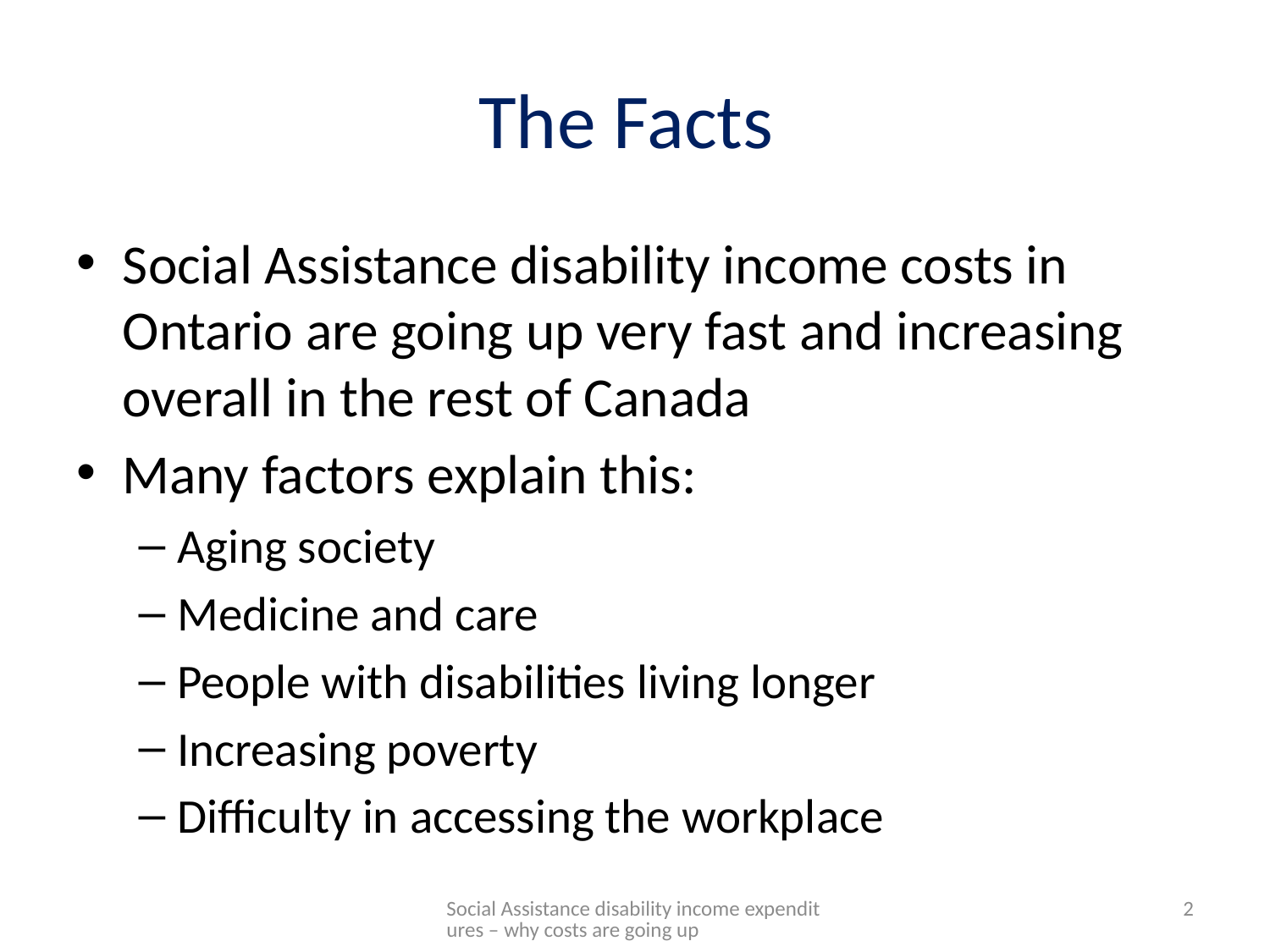

# The Facts
Social Assistance disability income costs in Ontario are going up very fast and increasing overall in the rest of Canada
Many factors explain this:
Aging society
Medicine and care
People with disabilities living longer
Increasing poverty
Difficulty in accessing the workplace
Social Assistance disability income expenditures – why costs are going up
2